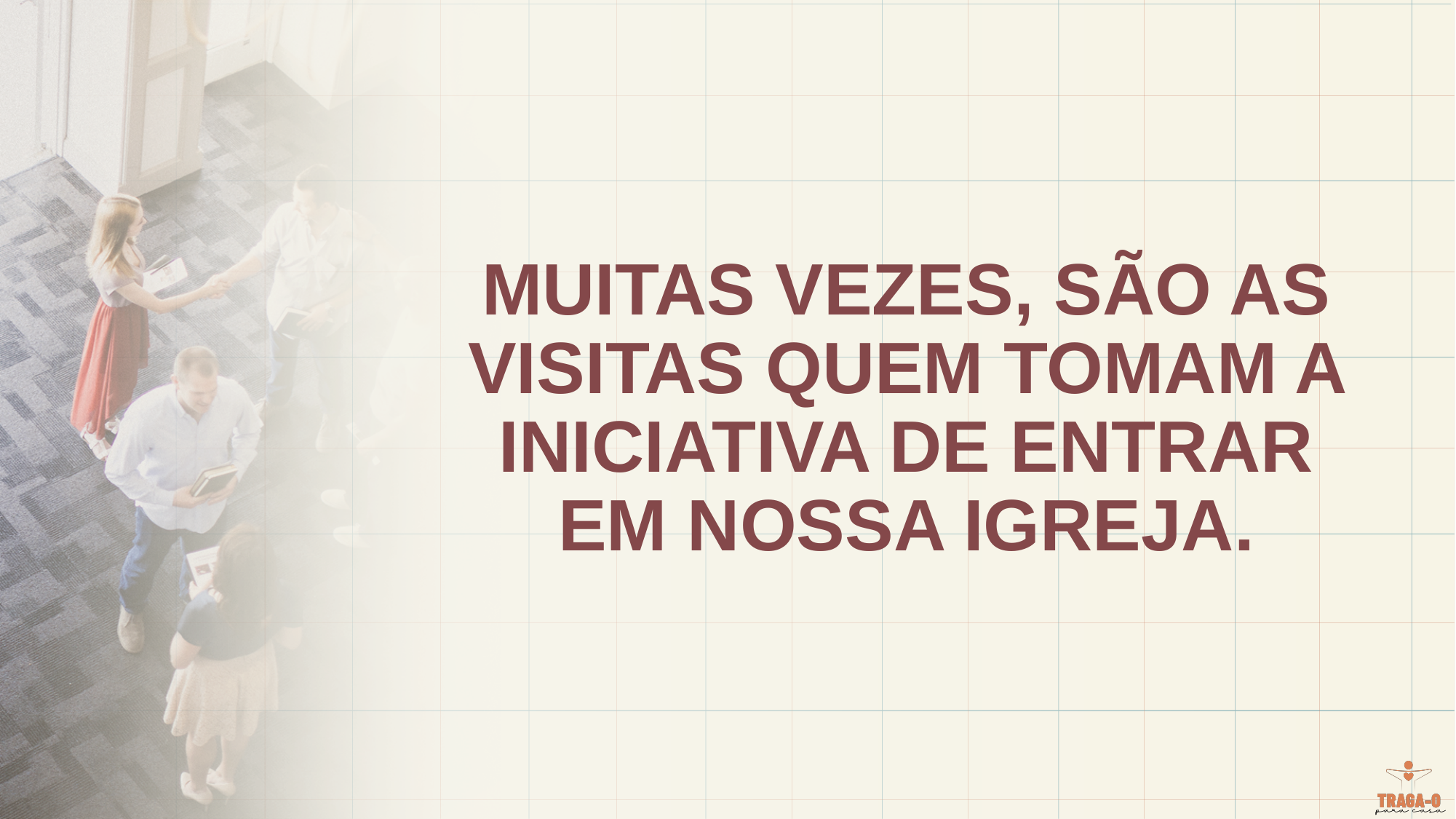

Muitas vezes, são as visitas quem tomam a iniciativa de entrar em nossa igreja.